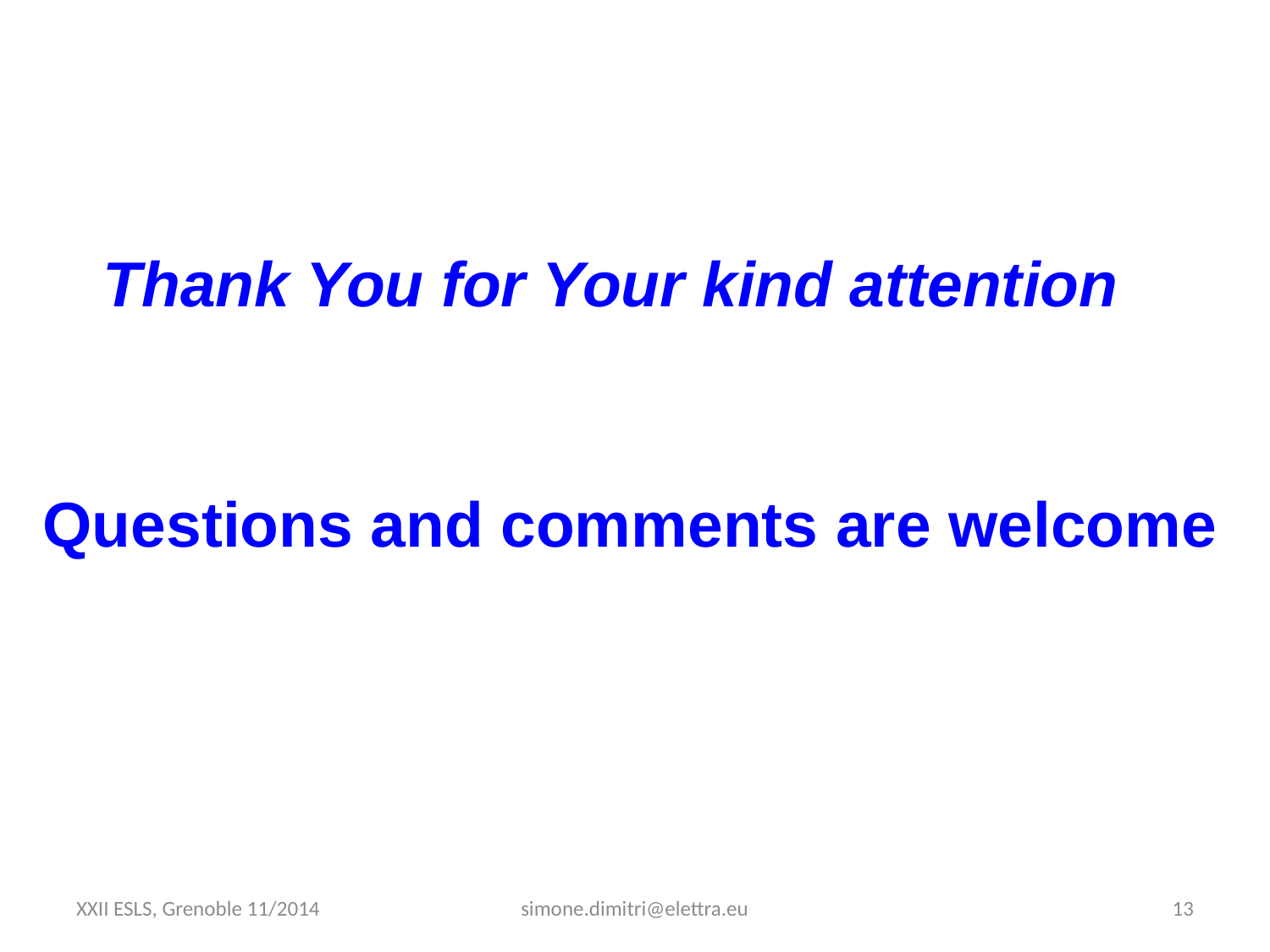

Thank You for Your kind attention
Questions and comments are welcome
XXII ESLS, Grenoble 11/2014
simone.dimitri@elettra.eu
13